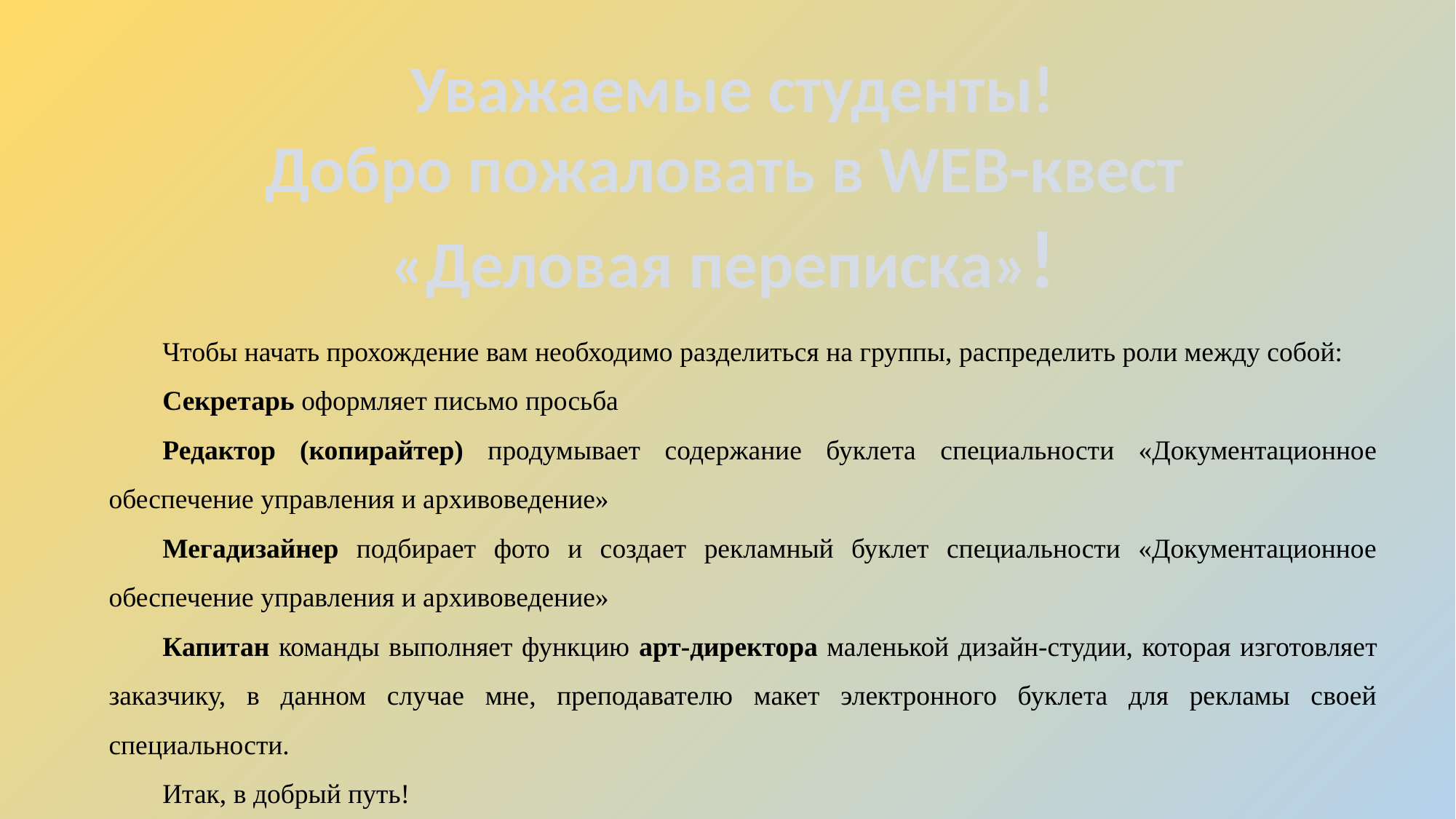

Уважаемые студенты!
Добро пожаловать в WEB-квест
«Деловая переписка»!
Чтобы начать прохождение вам необходимо разделиться на группы, распределить роли между собой:
Секретарь оформляет письмо просьба
Редактор (копирайтер) продумывает содержание буклета специальности «Документационное обеспечение управления и архивоведение»
Мегадизайнер подбирает фото и создает рекламный буклет специальности «Документационное обеспечение управления и архивоведение»
Капитан команды выполняет функцию арт-директора маленькой дизайн-студии, которая изготовляет заказчику, в данном случае мне, преподавателю макет электронного буклета для рекламы своей специальности.
Итак, в добрый путь!